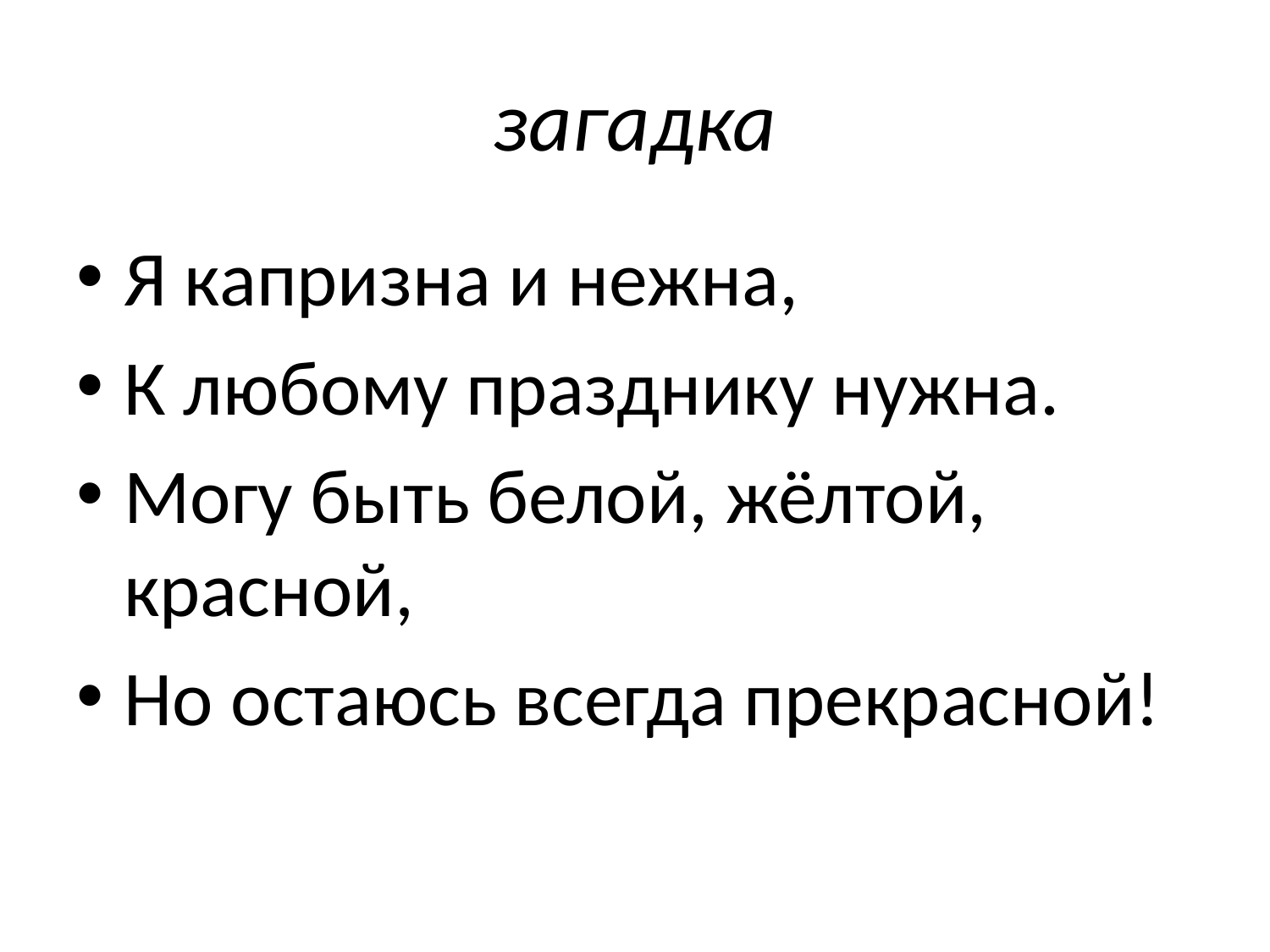

# загадка
Я капризна и нежна,
К любому празднику нужна.
Могу быть белой, жёлтой, красной,
Но остаюсь всегда прекрасной!